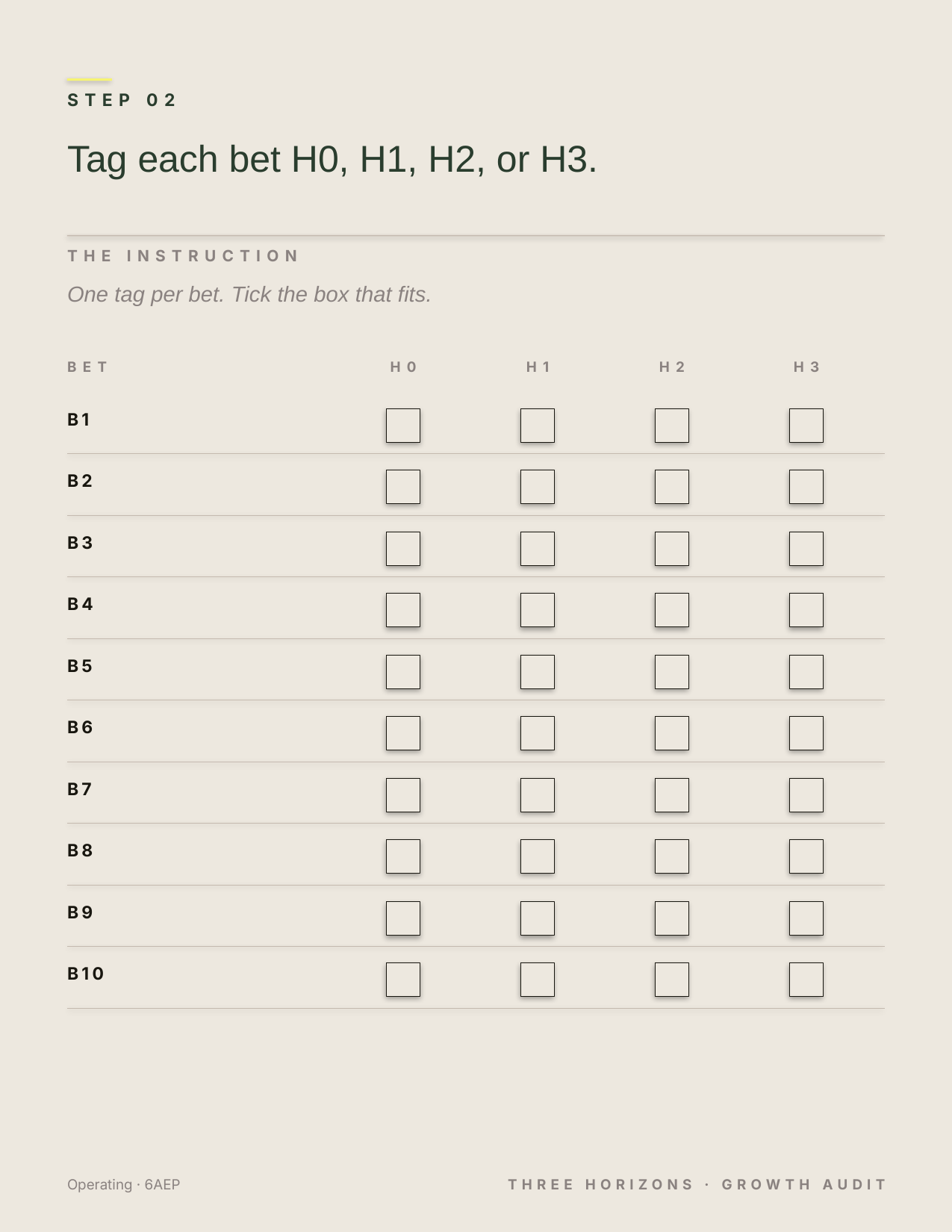

STEP 02
Tag each bet H0, H1, H2, or H3.

THE INSTRUCTION
One tag per bet. Tick the box that fits.
BET
H0
H1
H2
H3
B1

B2

B3

B4

B5

B6

B7

B8

B9

B10

Operating · 6AEP
THREE HORIZONS · GROWTH AUDIT